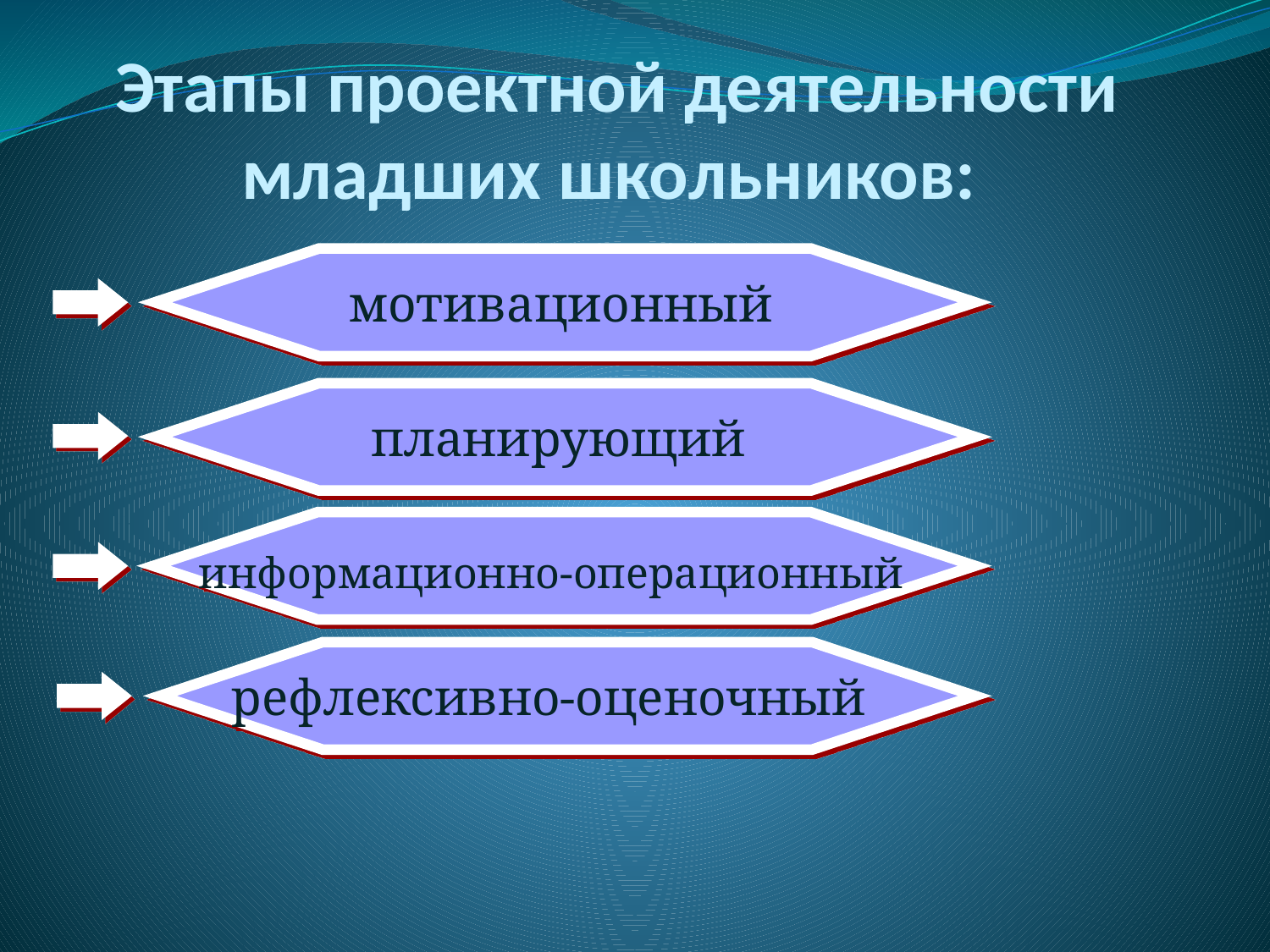

# Этапы проектной деятельности младших школьников:
мотивационный

 планирующий

 информационно-операционный

рефлексивно-оценочный